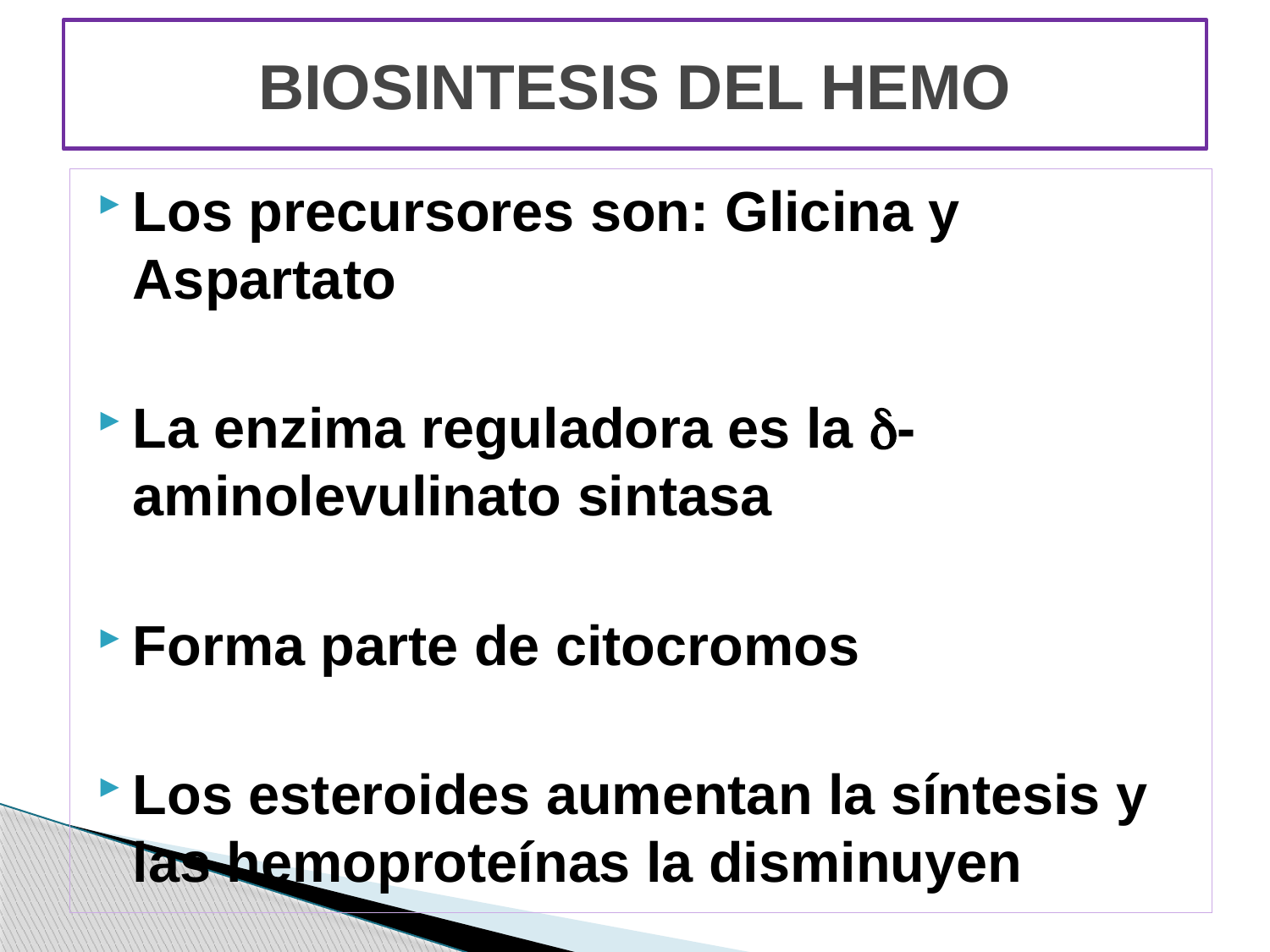

# BIOSINTESIS DEL HEMO
Los precursores son: Glicina y Aspartato

La enzima reguladora es la δ-aminolevulinato sintasa

Forma parte de citocromos

Los esteroides aumentan la síntesis y las hemoproteínas la disminuyen